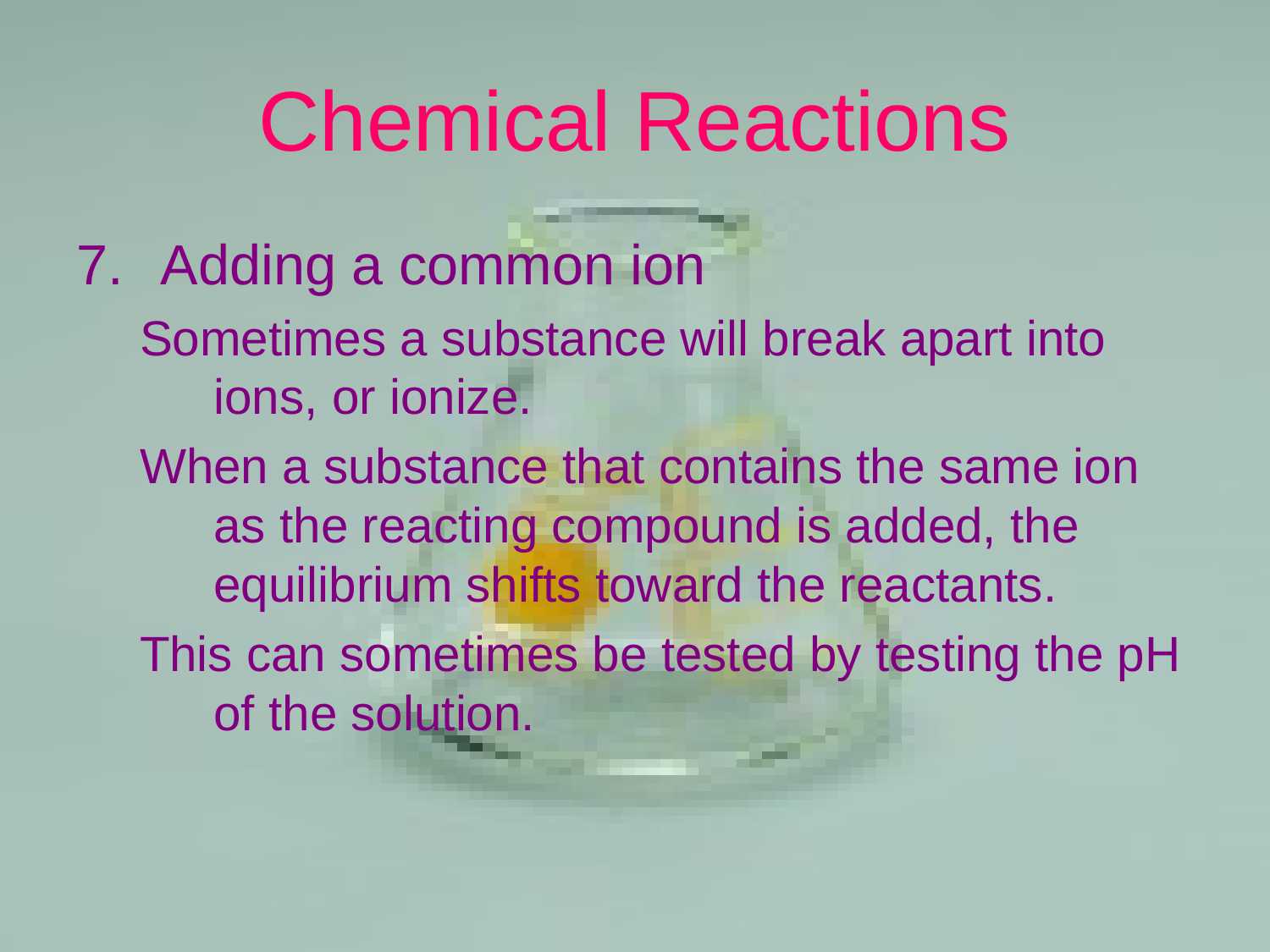

# Chemical Reactions
Adding a common ion
Sometimes a substance will break apart into ions, or ionize.
When a substance that contains the same ion as the reacting compound is added, the equilibrium shifts toward the reactants.
This can sometimes be tested by testing the pH of the solution.